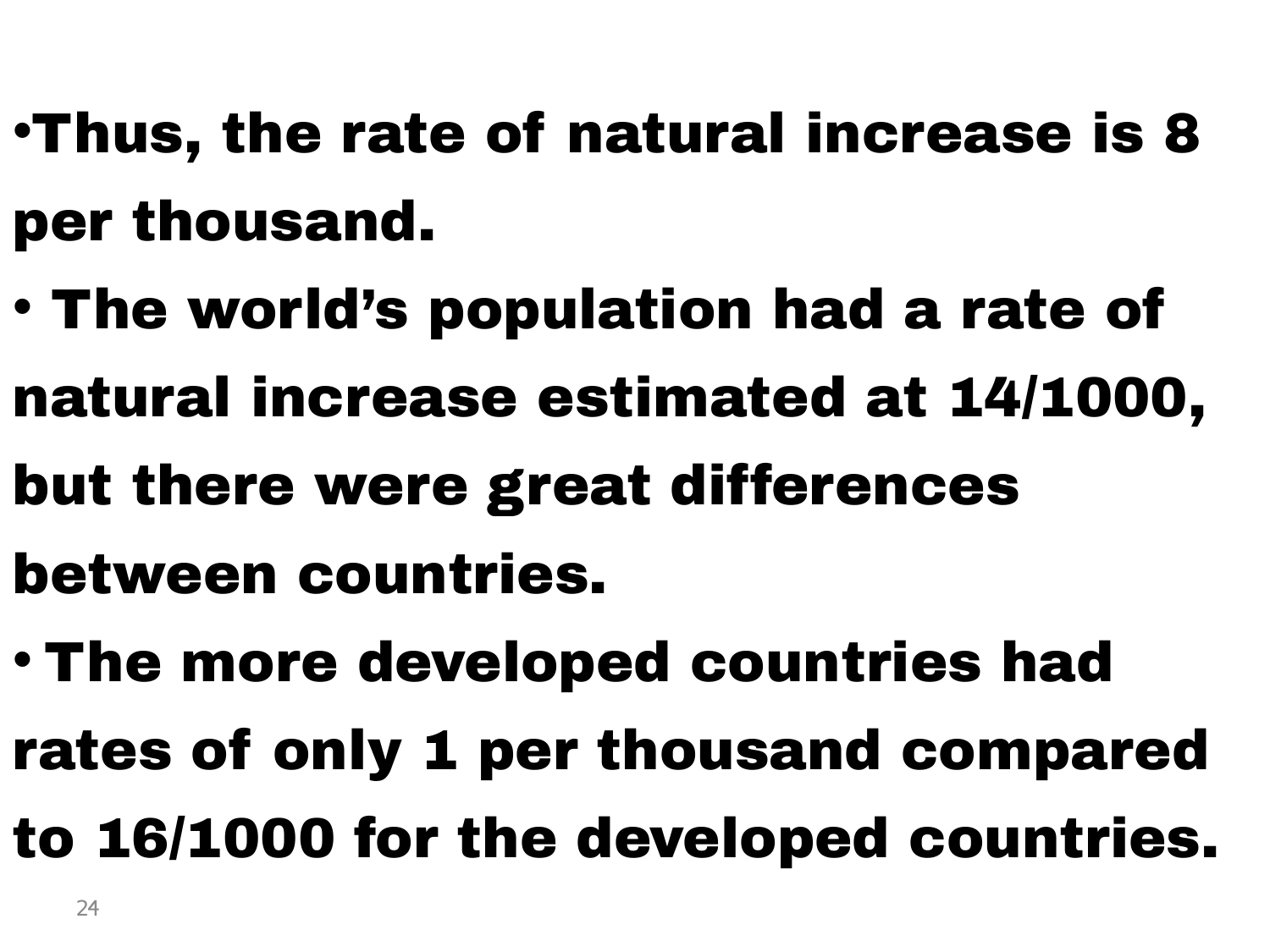

Thus, the rate of natural increase is 8 per thousand.
 The world’s population had a rate of natural increase estimated at 14/1000, but there were great differences between countries.
 The more developed countries had rates of only 1 per thousand compared to 16/1000 for the developed countries.
24